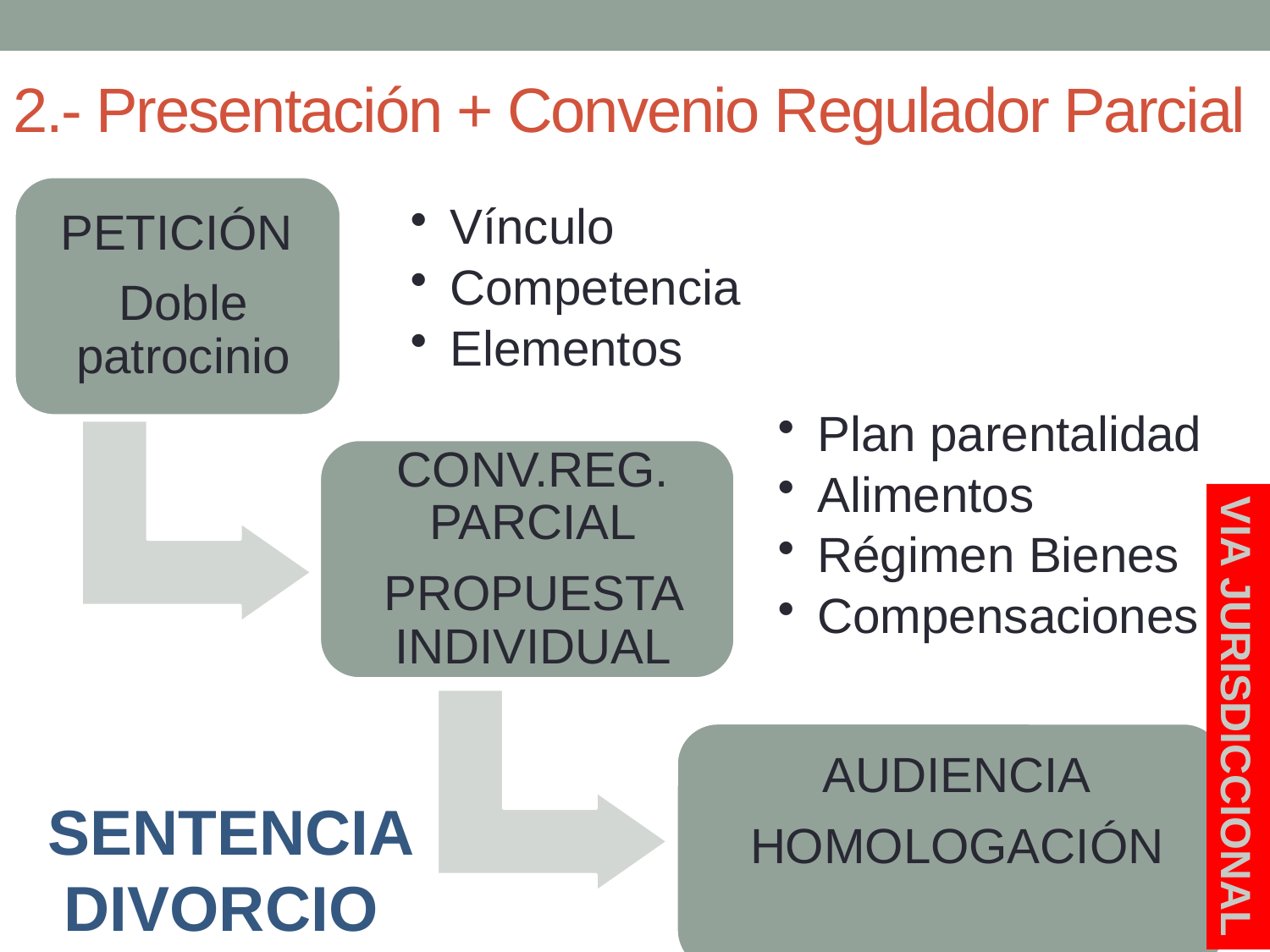

2.- Presentación + Convenio Regulador Parcial
PETICIÓN
Doble patrocinio
Vínculo
Competencia
Elementos
CONV.REG. PARCIAL
PROPUESTA INDIVIDUAL
Plan parentalidad
Alimentos
Régimen Bienes
Compensaciones
AUDIENCIA
HOMOLOGACIÓN

VIA JURISDICCIONAL
SENTENCIA DIVORCIO